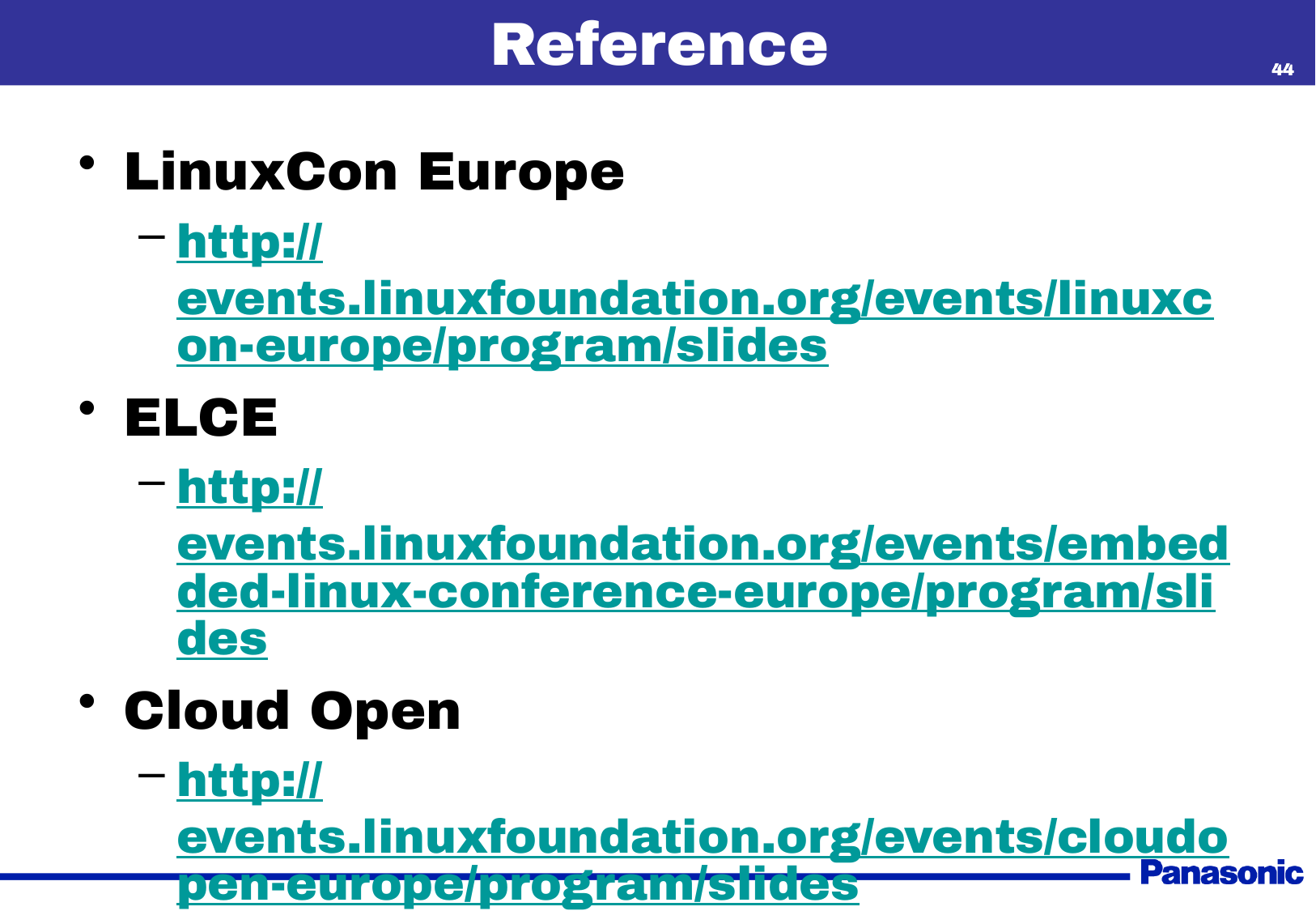

# Reference
44
44
LinuxCon Europe
http://events.linuxfoundation.org/events/linuxcon-europe/program/slides
ELCE
http://events.linuxfoundation.org/events/embedded-linux-conference-europe/program/slides
Cloud Open
http://events.linuxfoundation.org/events/cloudopen-europe/program/slides